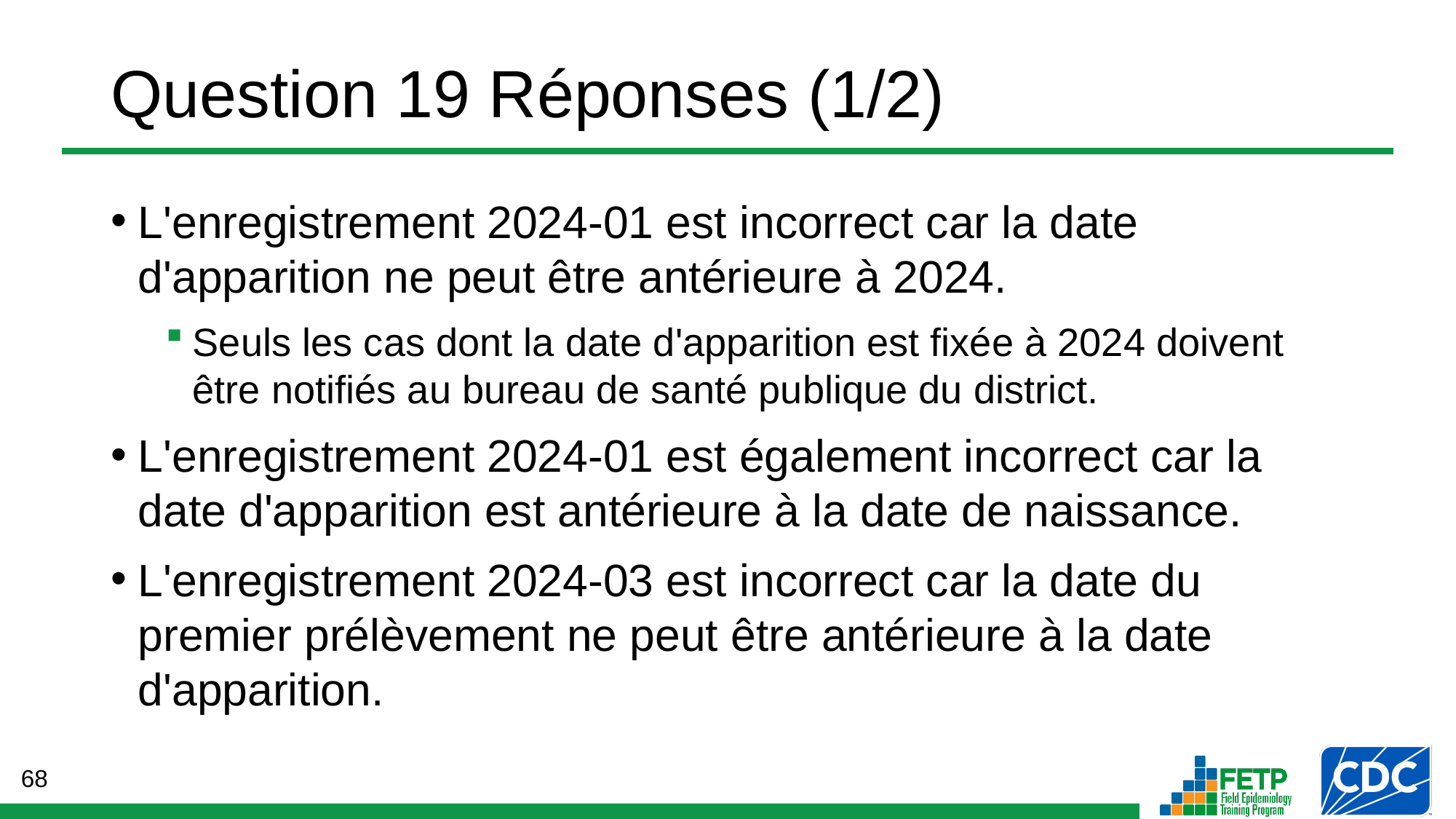

# Question 19 Réponses (1/2)
L'enregistrement 2024-01 est incorrect car la date d'apparition ne peut être antérieure à 2024.
Seuls les cas dont la date d'apparition est fixée à 2024 doivent être notifiés au bureau de santé publique du district.
L'enregistrement 2024-01 est également incorrect car la date d'apparition est antérieure à la date de naissance.
L'enregistrement 2024-03 est incorrect car la date du premier prélèvement ne peut être antérieure à la date d'apparition.